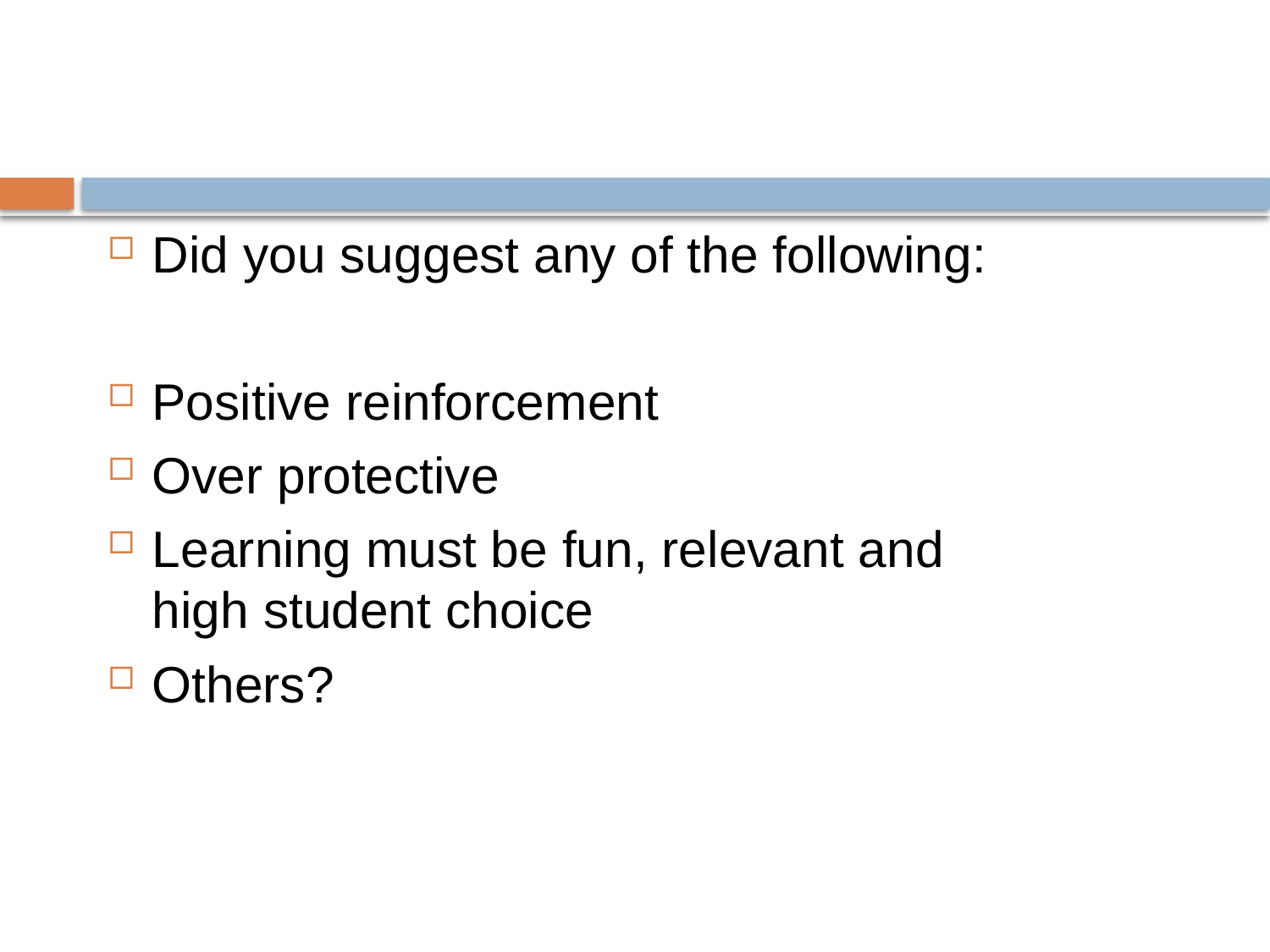

Did you suggest any of the following:

Positive reinforcement
Over protective
Learning must be fun, relevant and high student choice
Others?